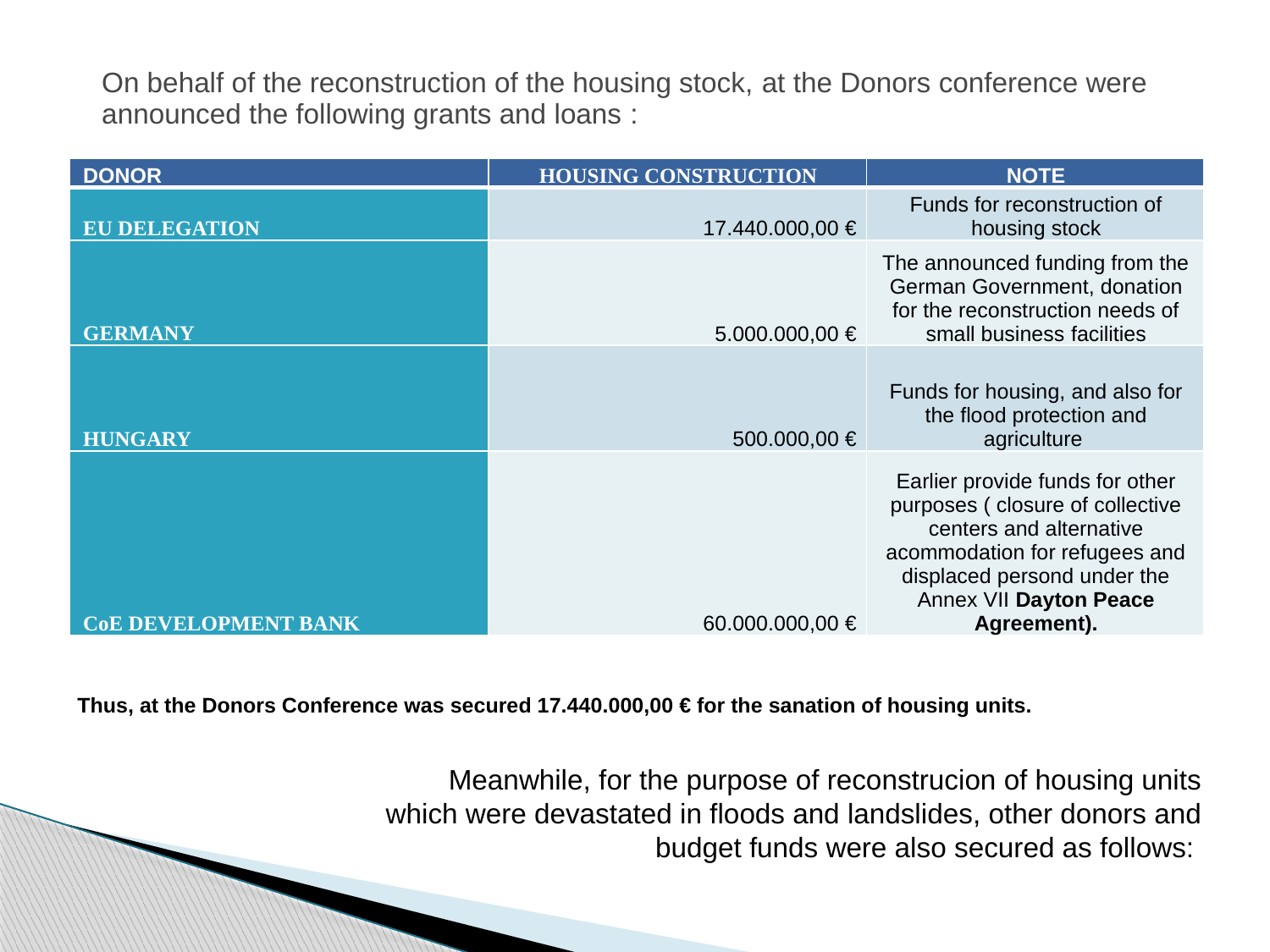

# On behalf of the reconstruction of the housing stock, at the Donors conference were announced the following grants and loans :
| DONOR | HOUSING CONSTRUCTION | NOTE |
| --- | --- | --- |
| EU DELEGATION | 17.440.000,00 € | Funds for reconstruction of housing stock |
| GERMANY | 5.000.000,00 € | The announced funding from the German Government, donation for the reconstruction needs of small business facilities |
| HUNGARY | 500.000,00 € | Funds for housing, and also for the flood protection and agriculture |
| CoE DEVELOPMENT BANK | 60.000.000,00 € | Earlier provide funds for other purposes ( closure of collective centers and alternative acommodation for refugees and displaced persond under the Annex VII Dayton Peace Agreement). |
Thus, at the Donors Conference was secured 17.440.000,00 € for the sanation of housing units.
Meanwhile, for the purpose of reconstrucion of housing units which were devastated in floods and landslides, other donors and budget funds were also secured as follows: